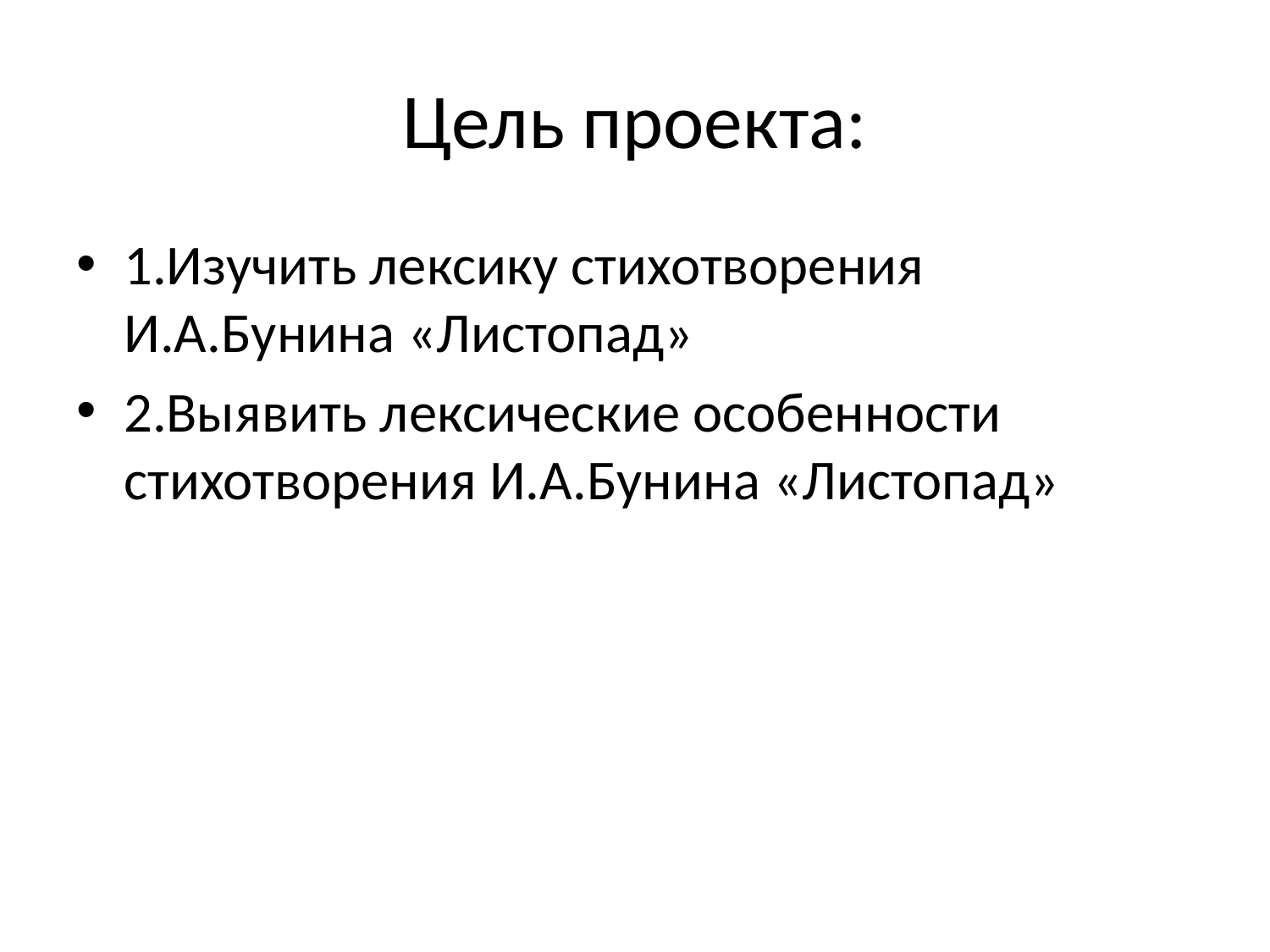

# Цель проекта:
1.Изучить лексику стихотворения И.А.Бунина «Листопад»
2.Выявить лексические особенности стихотворения И.А.Бунина «Листопад»